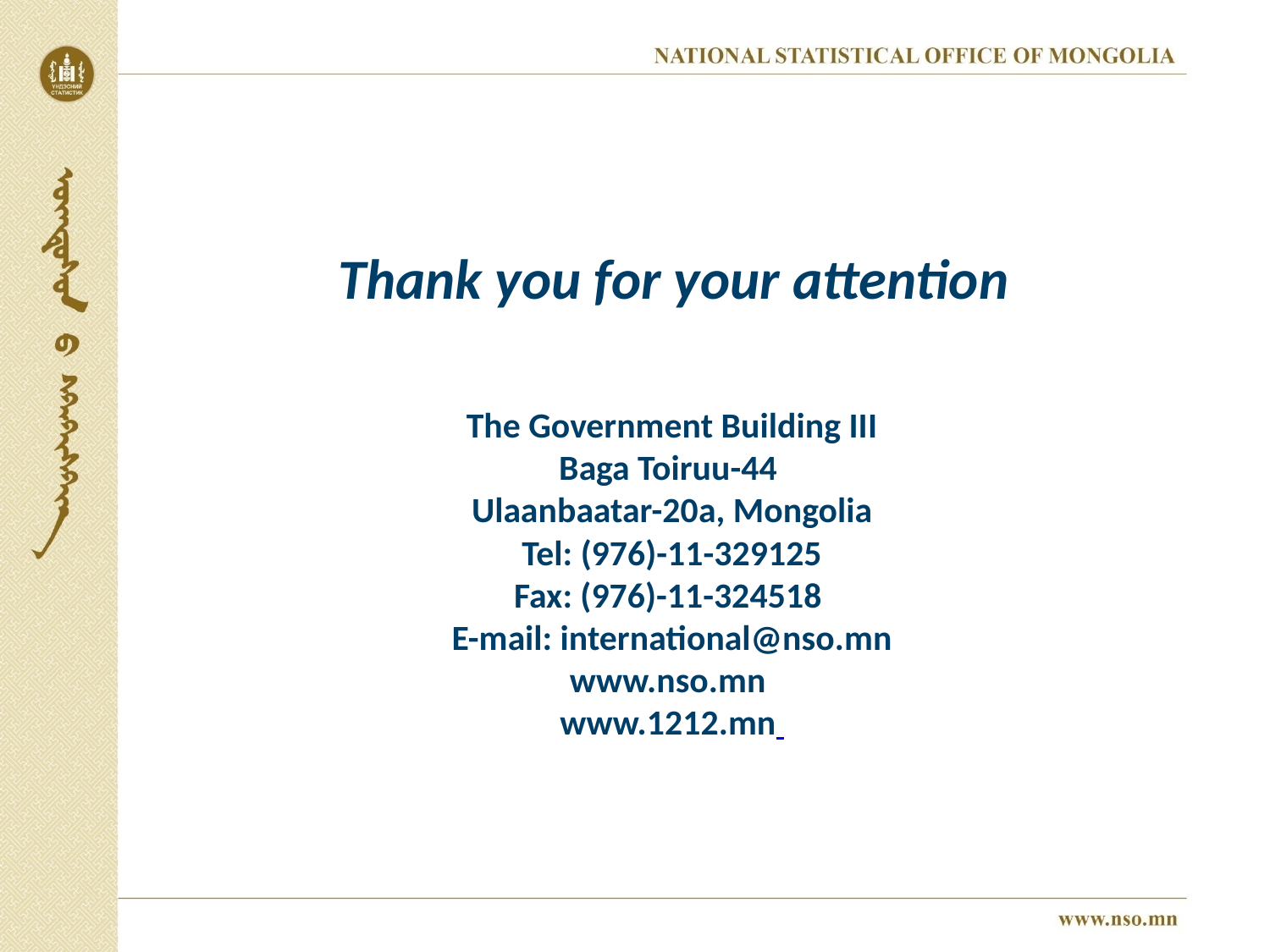

Thank you for your attention

The Government Building III
Baga Toiruu-44
Ulaanbaatar-20а, Мongolia
Tel: (976)-11-329125
Fax: (976)-11-324518
E-mail: international@nso.mn
www.nso.mn
www.1212.mn